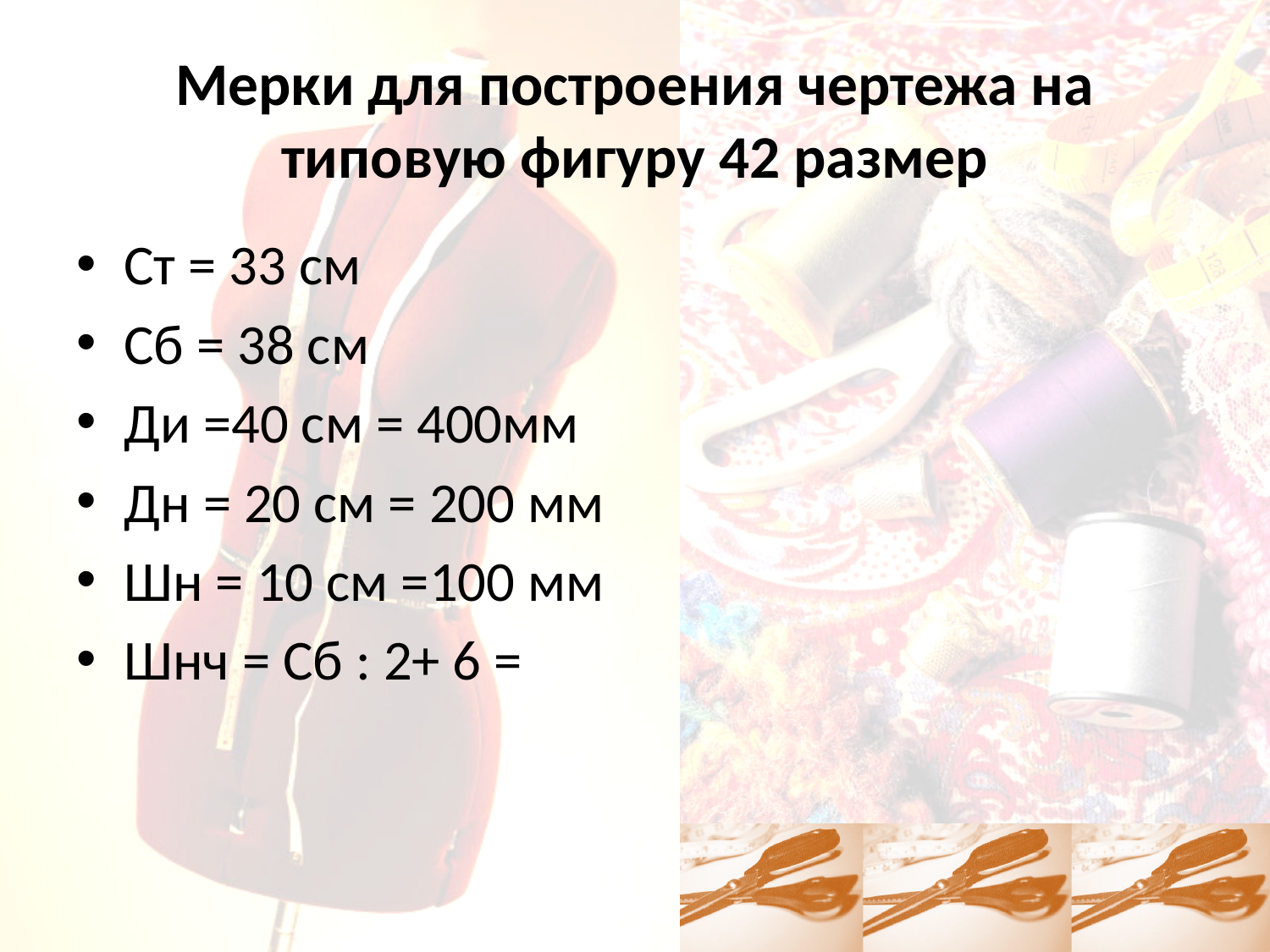

# Мерки для построения чертежа на типовую фигуру 42 размер
Ст = 33 см
Сб = 38 см
Ди =40 см = 400мм
Дн = 20 см = 200 мм
Шн = 10 см =100 мм
Шнч = Сб : 2+ 6 =